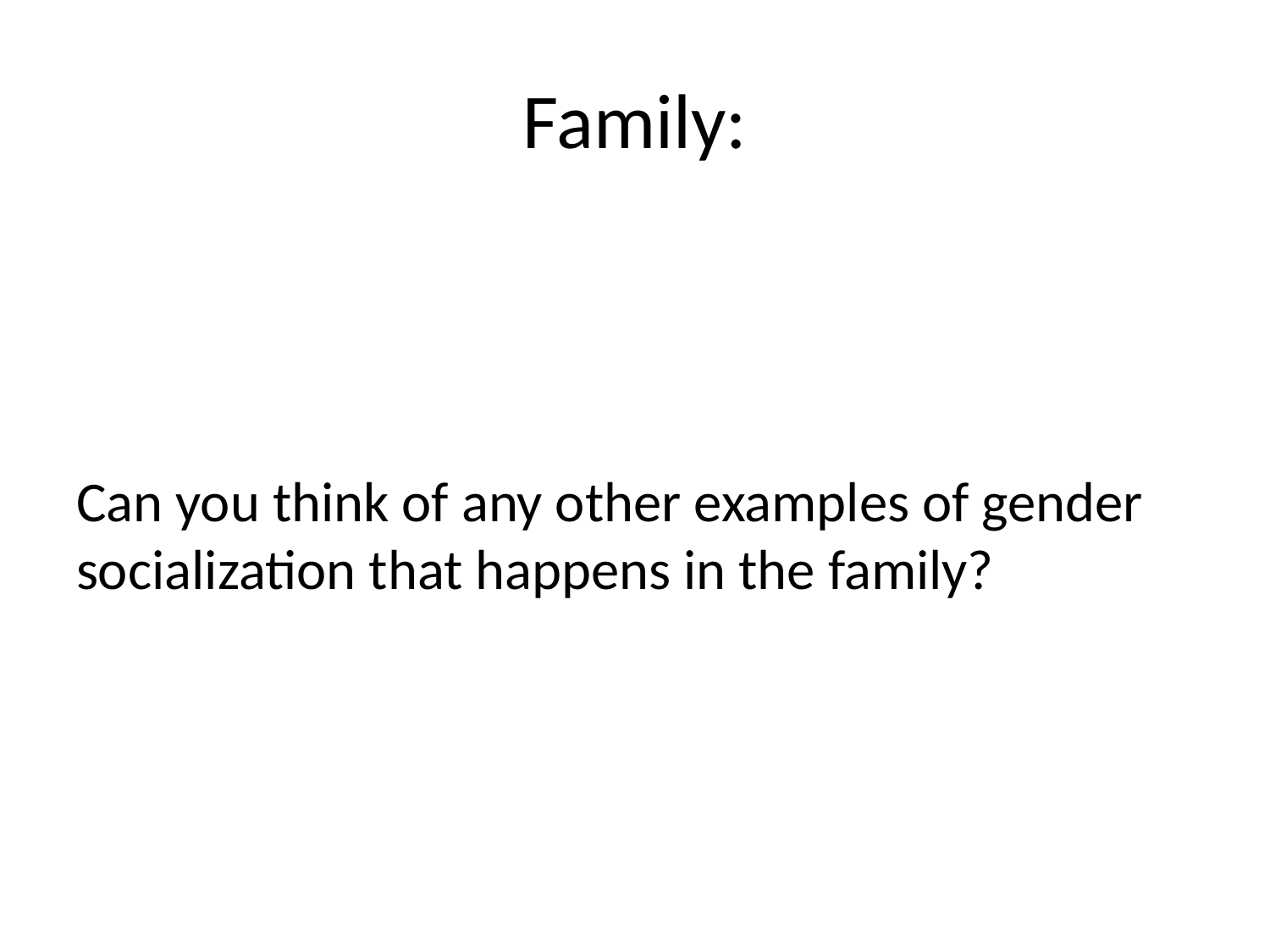

# Family:

Can you think of any other examples of gender socialization that happens in the family?